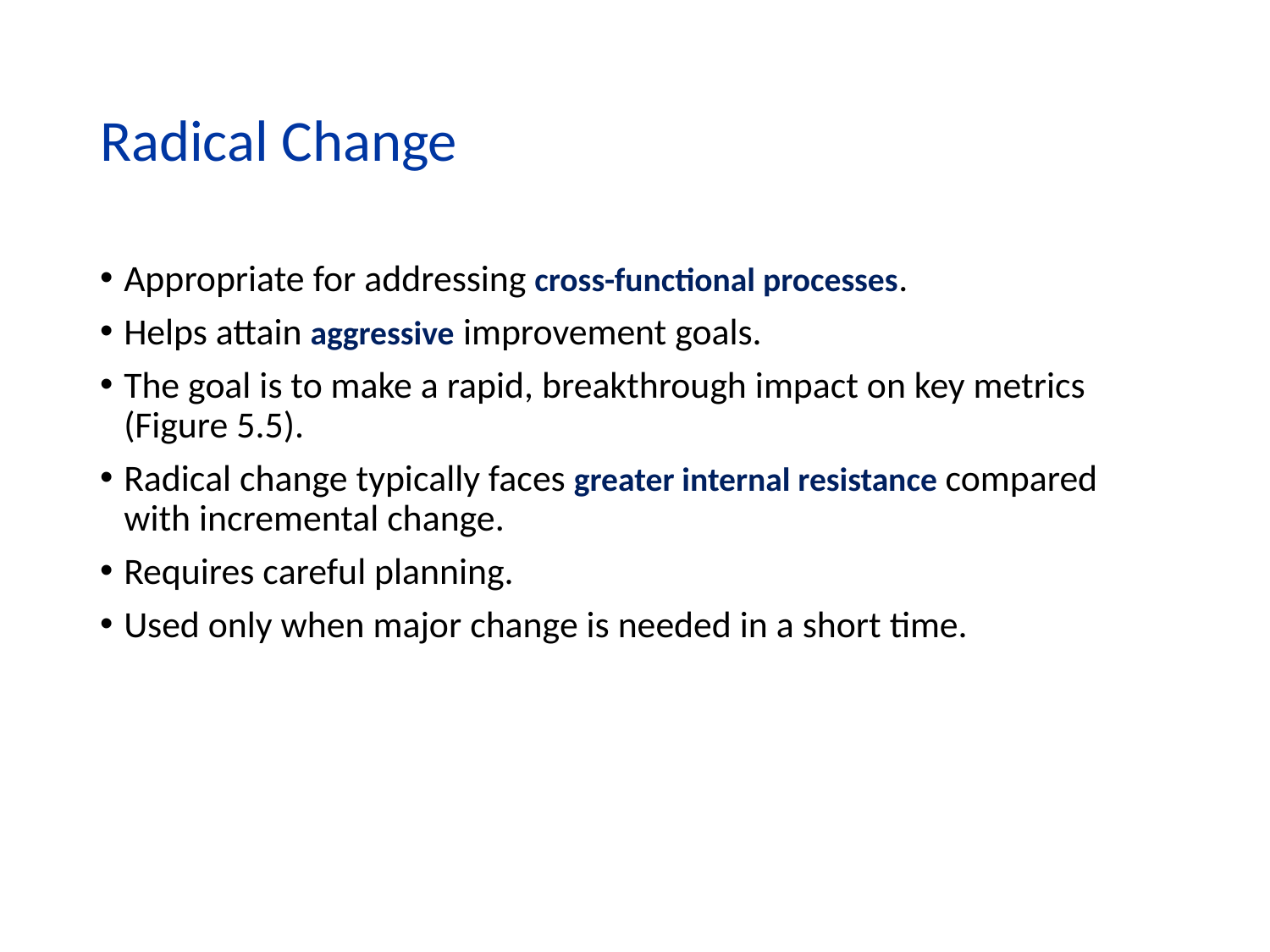

# Radical Change
Appropriate for addressing cross-functional processes.
Helps attain aggressive improvement goals.
The goal is to make a rapid, breakthrough impact on key metrics (Figure 5.5).
Radical change typically faces greater internal resistance compared with incremental change.
Requires careful planning.
Used only when major change is needed in a short time.